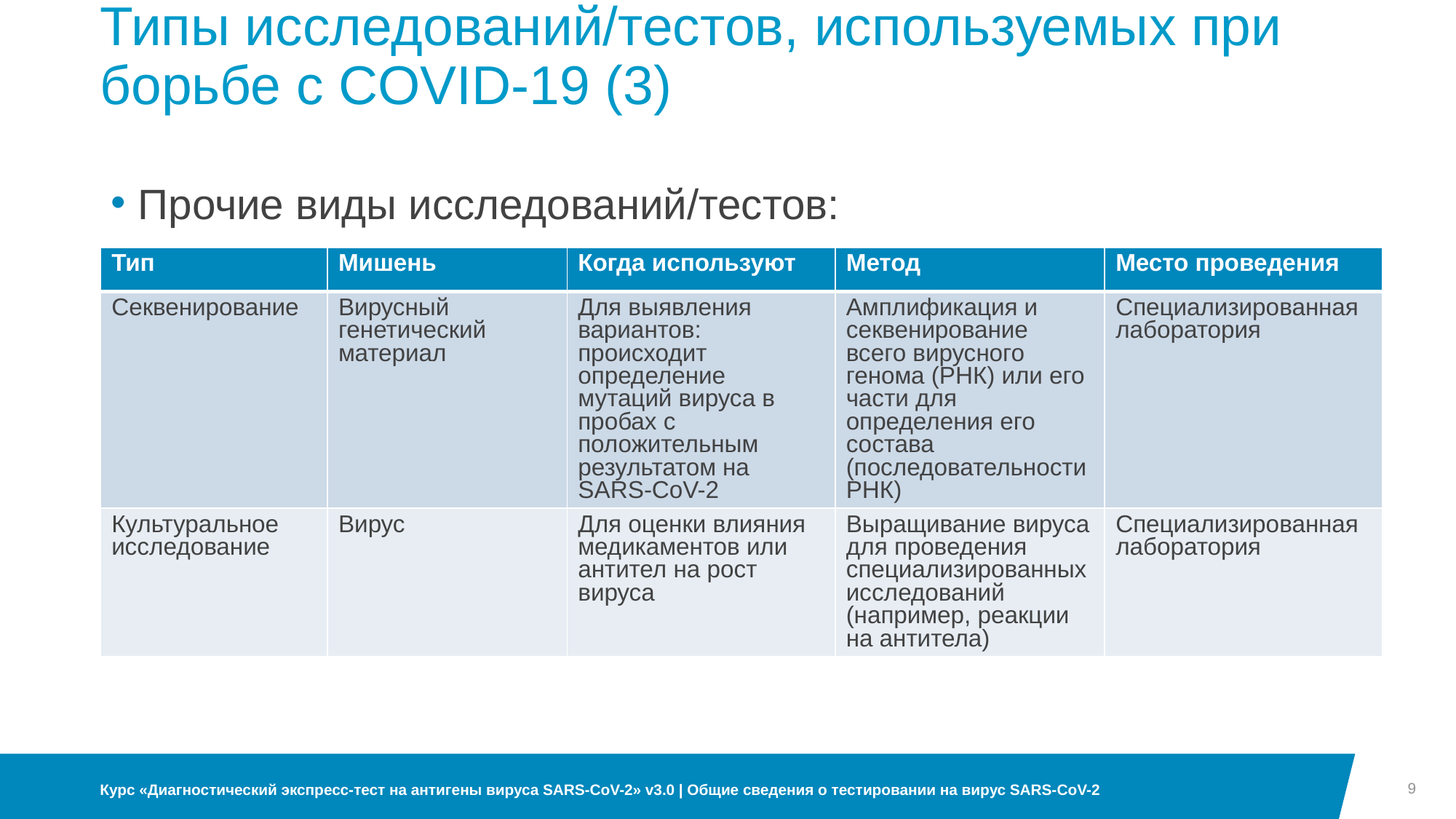

# Типы исследований/тестов, используемых при борьбе с COVID-19 (3)
Прочие виды исследований/тестов:

| Тип | Мишень | Когда используют | Метод | Место проведения |
| --- | --- | --- | --- | --- |
| Секвенирование | Вирусный генетический материал | Для выявления вариантов: происходит определение мутаций вируса в пробах с положительным результатом на SARS-CoV-2 | Амплификация и секвенирование всего вирусного генома (РНК) или его части для определения его состава (последовательности РНК) | Специализированная лаборатория |
| Культуральное исследование | Вирус | Для оценки влияния медикаментов или антител на рост вируса | Выращивание вируса для проведения специализированных исследований (например, реакции на антитела) | Специализированная лаборатория |
9
Курс «Диагностический экспресс-тест на антигены вируса SARS-CoV-2» v3.0 | Общие сведения о тестировании на вирус SARS-CoV-2